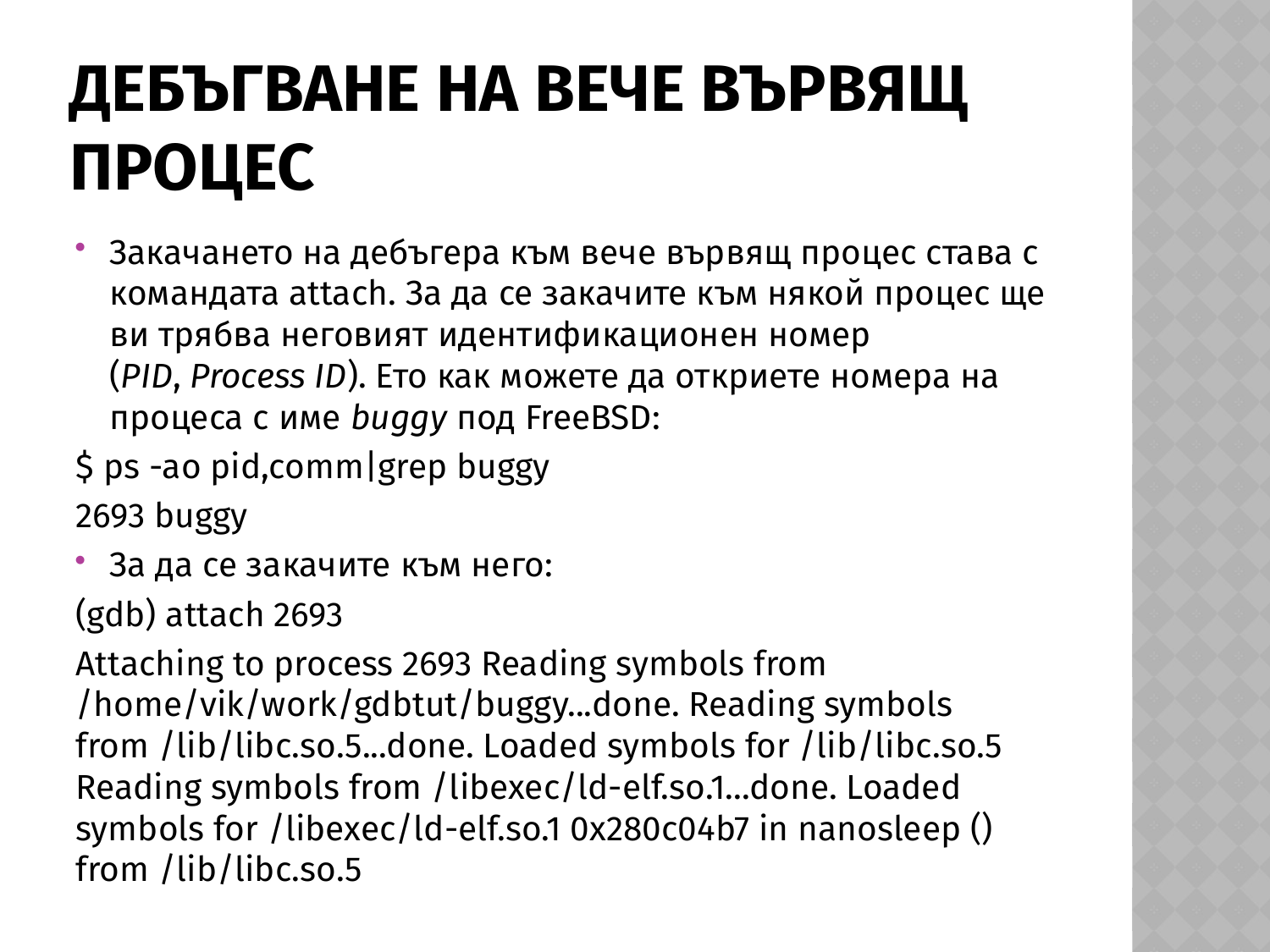

# Дебъгване на вече вървящ процес
Закачането на дебъгера към вече вървящ процес става с командата attach. За да се закачите към някой процес ще ви трябва неговият идентификационен номер (PID, Process ID). Ето как можете да откриете номера на процеса с име buggy под FreeBSD:
$ ps -ao pid,comm|grep buggy
2693 buggy
За да се закачите към него:
(gdb) attach 2693
Attaching to process 2693 Reading symbols from /home/vik/work/gdbtut/buggy...done. Reading symbols from /lib/libc.so.5...done. Loaded symbols for /lib/libc.so.5 Reading symbols from /libexec/ld-elf.so.1...done. Loaded symbols for /libexec/ld-elf.so.1 0x280c04b7 in nanosleep () from /lib/libc.so.5